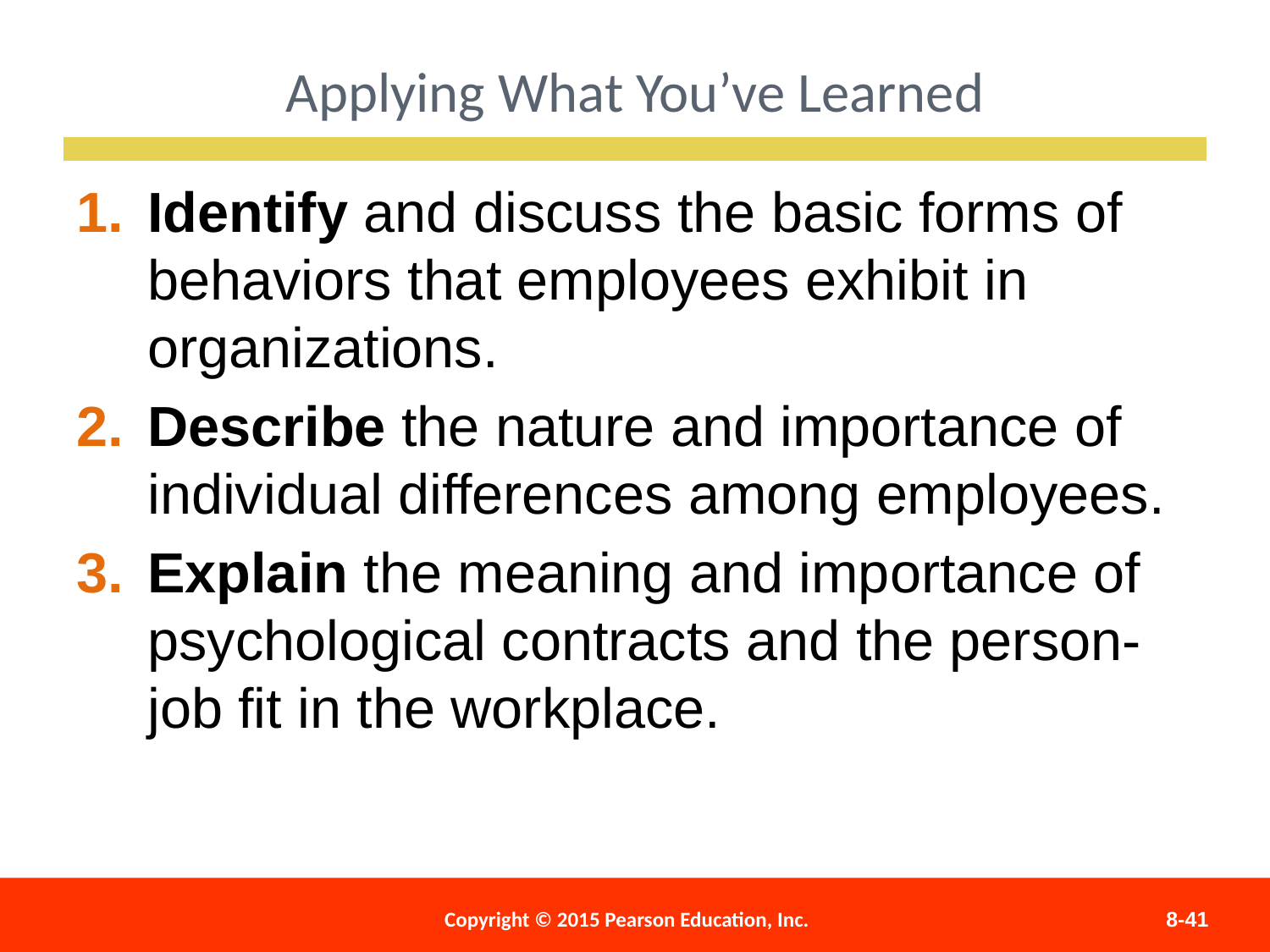

Applying What You’ve Learned
Identify and discuss the basic forms of behaviors that employees exhibit in organizations.
Describe the nature and importance of individual differences among employees.
Explain the meaning and importance of psychological contracts and the person-job fit in the workplace.